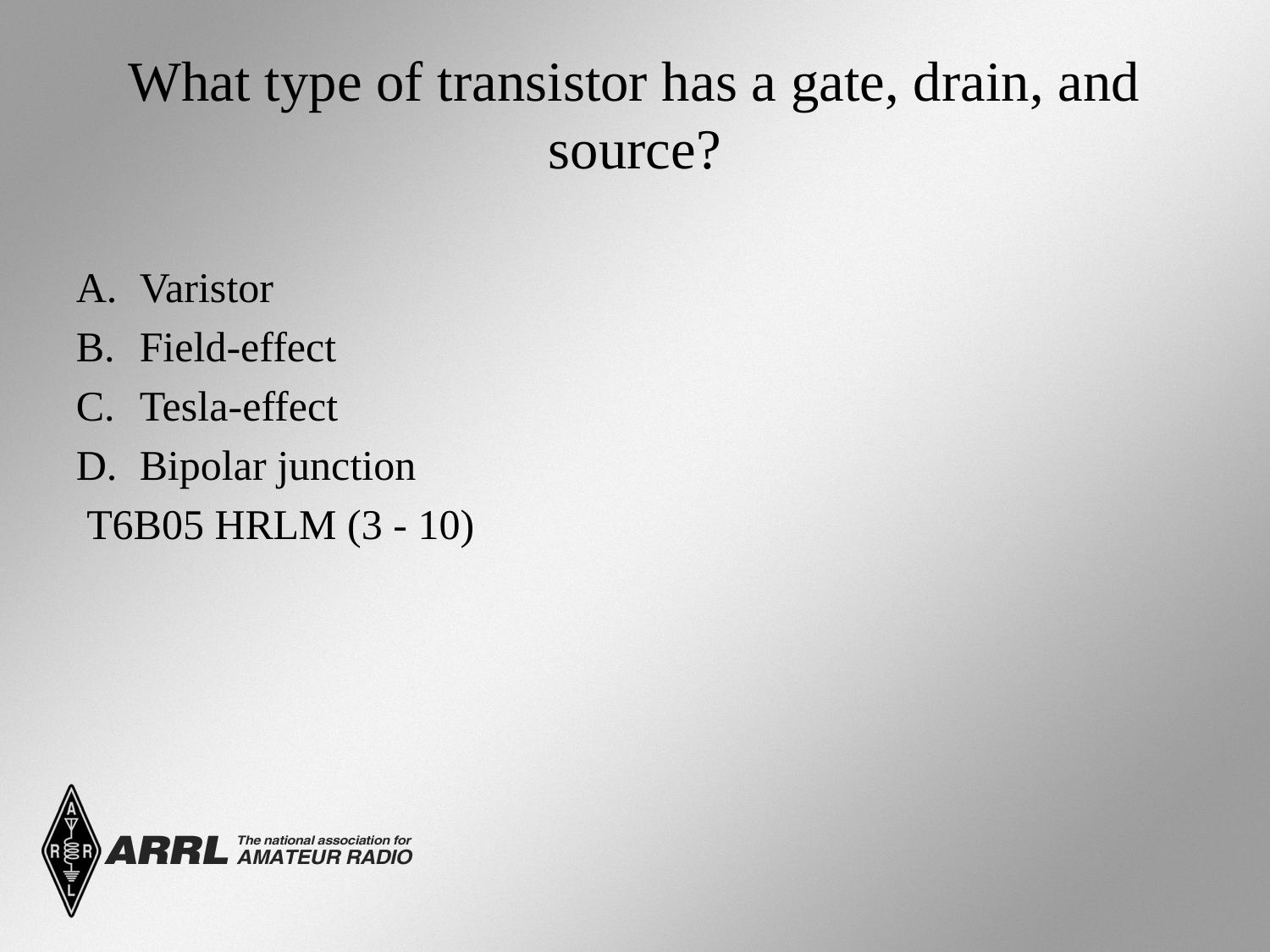

# What type of transistor has a gate, drain, and source?
Varistor
Field-effect
Tesla-effect
Bipolar junction
 T6B05 HRLM (3 - 10)